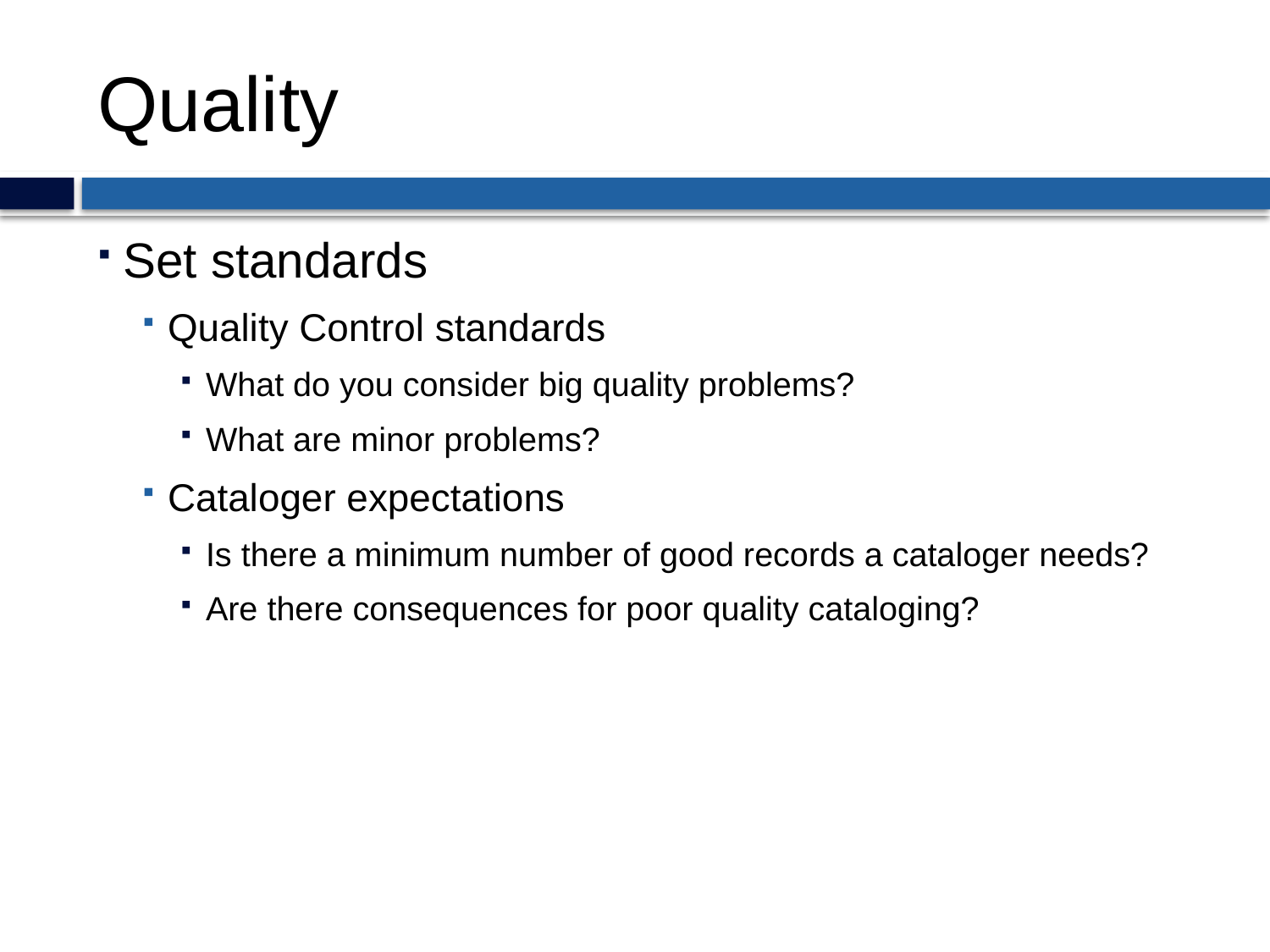

# Quality
Set standards
Quality Control standards
What do you consider big quality problems?
What are minor problems?
Cataloger expectations
Is there a minimum number of good records a cataloger needs?
Are there consequences for poor quality cataloging?